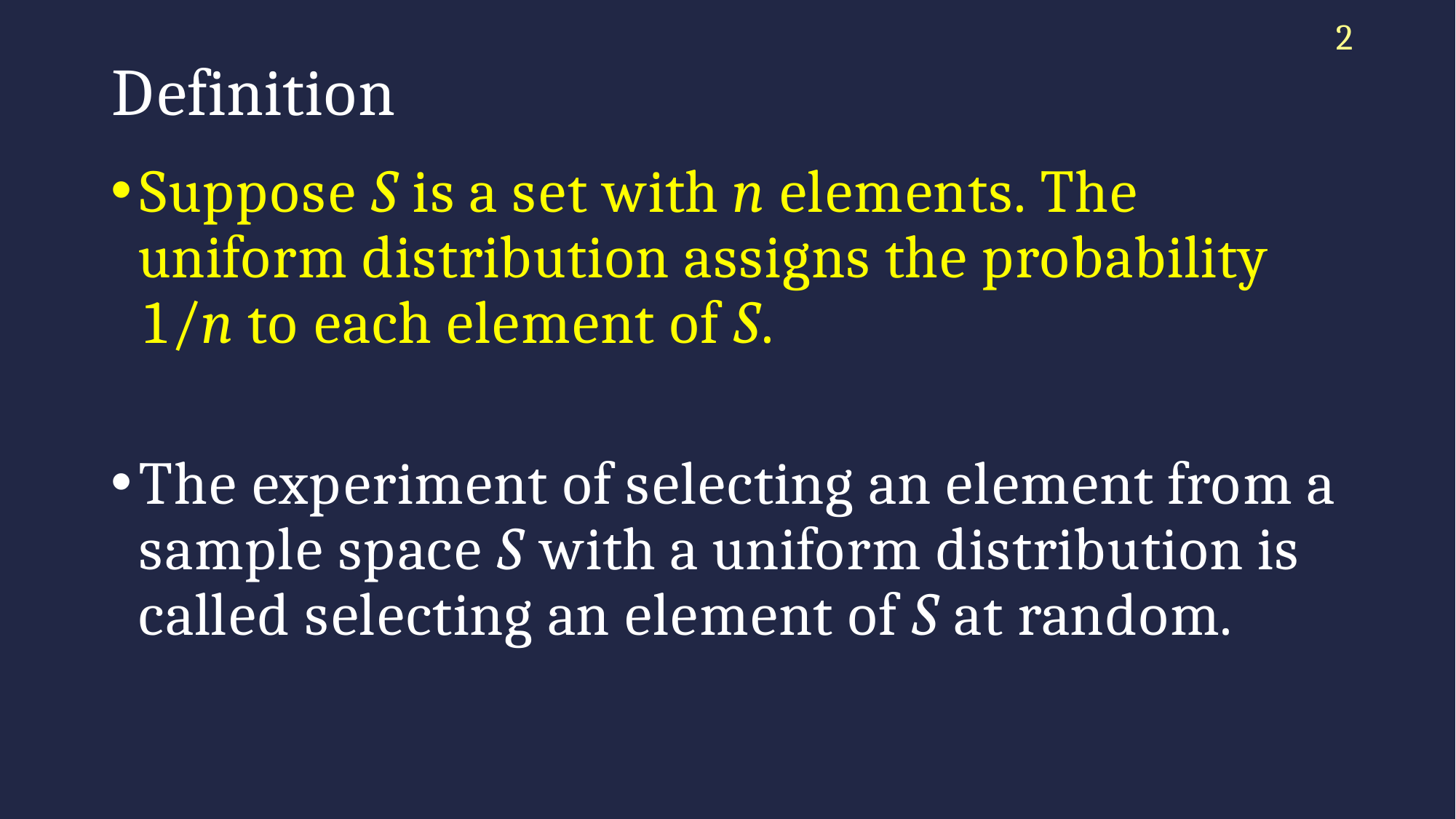

2
# Definition
Suppose S is a set with n elements. The uniform distribution assigns the probability 1/n to each element of S.

The experiment of selecting an element from a sample space S with a uniform distribution is called selecting an element of S at random.